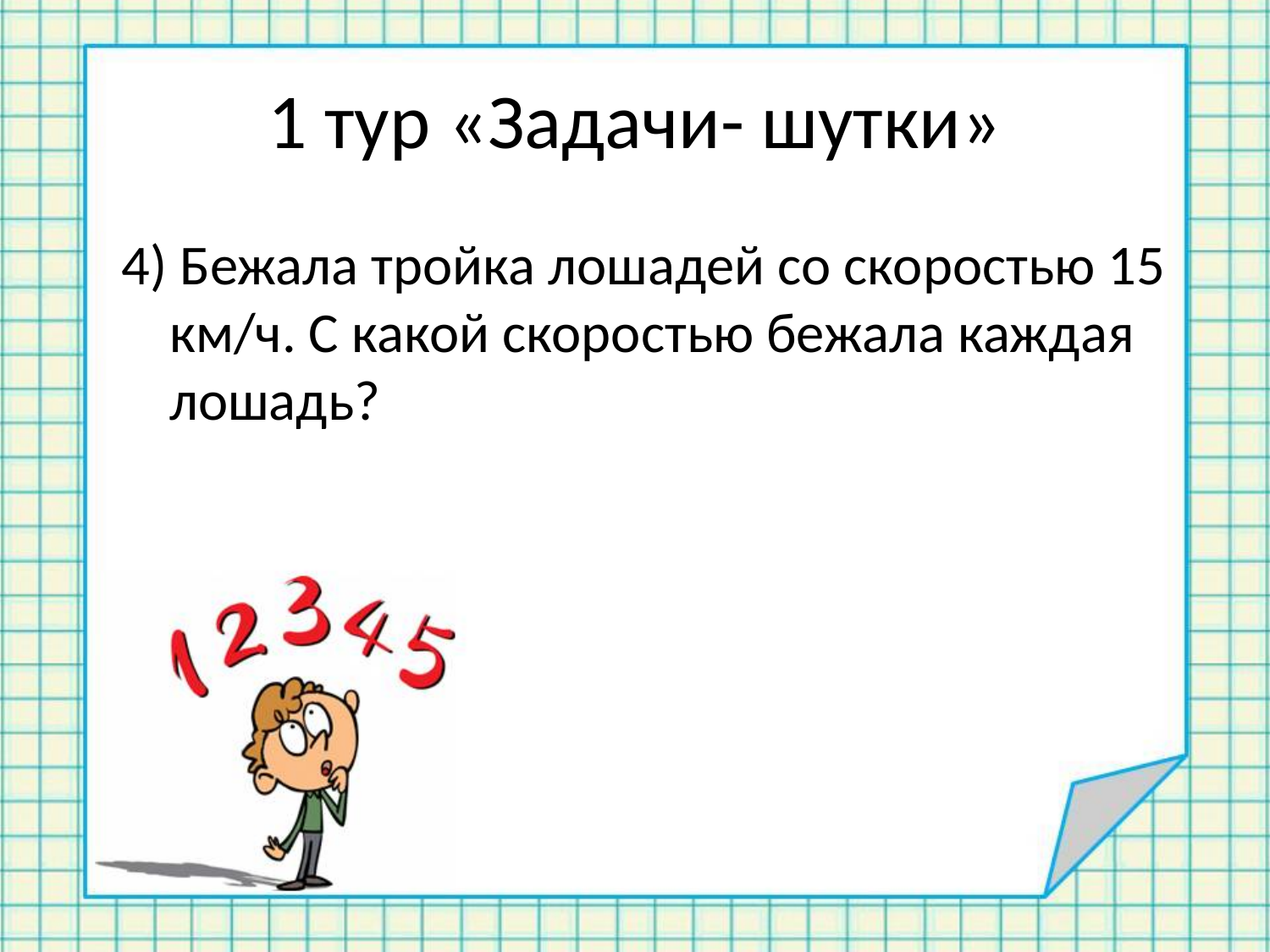

# 1 тур «Задачи- шутки»
4) Бежала тройка лошадей со скоростью 15 км/ч. С какой скоростью бежала каждая лошадь?